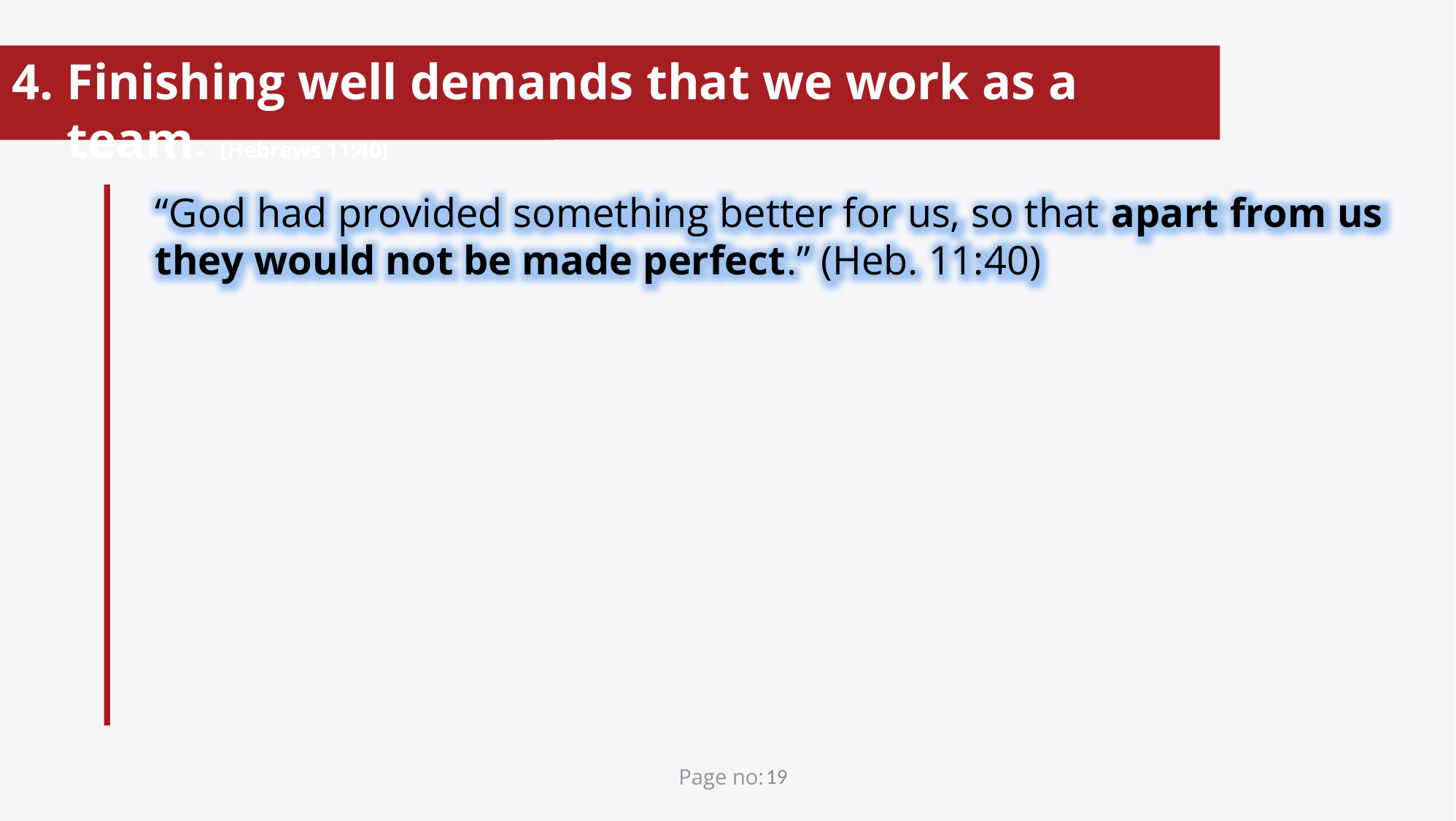

Finishing well demands that we work as a team. (Hebrews 11:40)

“God had provided something better for us, so that apart from us they would not be made perfect.” (Heb. 11:40)